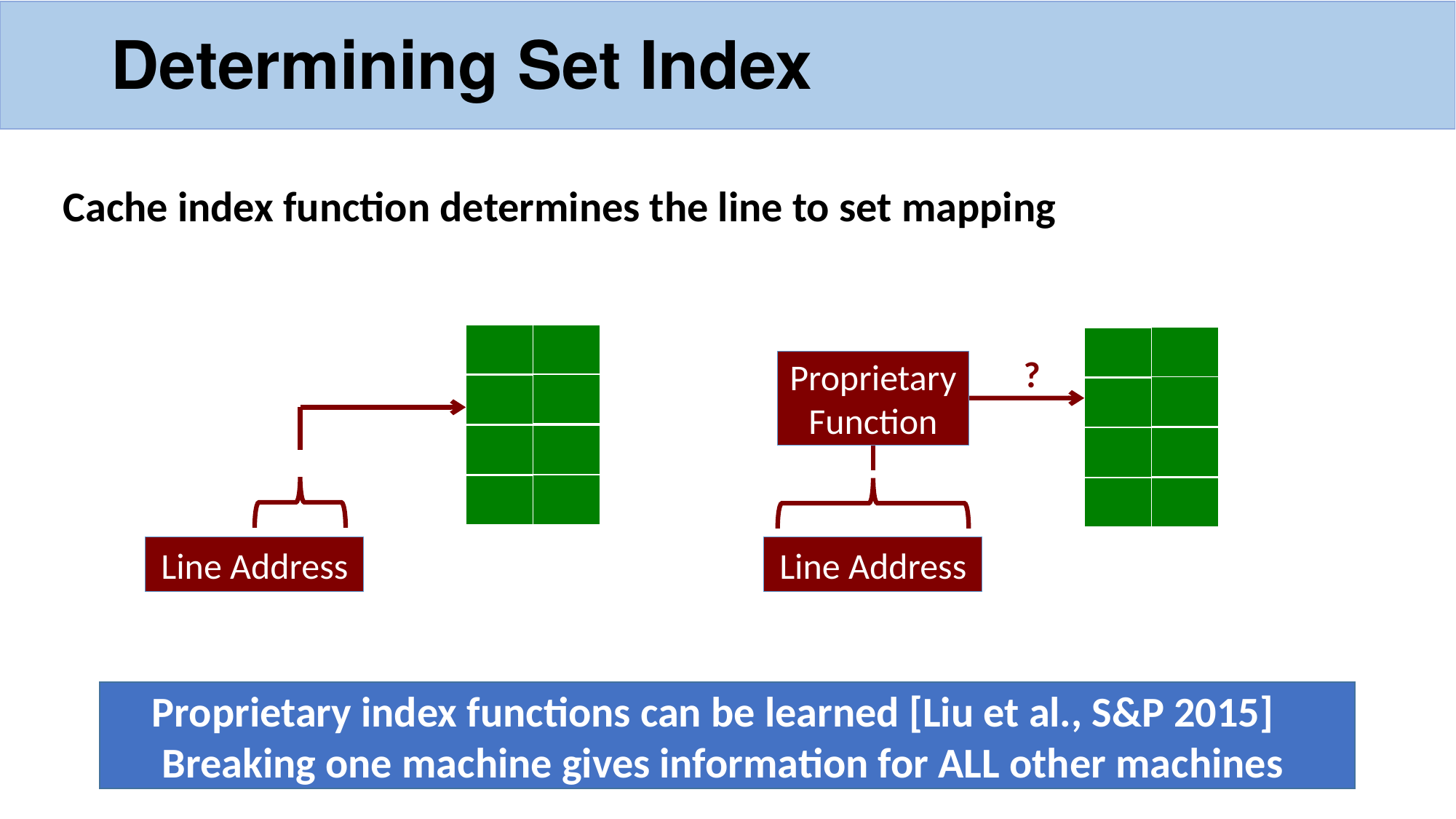

# Determining Set Index
Cache index function determines the line to set mapping

 ?
Proprietary
Function

B

Line Address

B

Line Address
Proprietary index functions can be learned [Liu et al., S&P 2015]
Breaking one machine gives information for ALL other machines